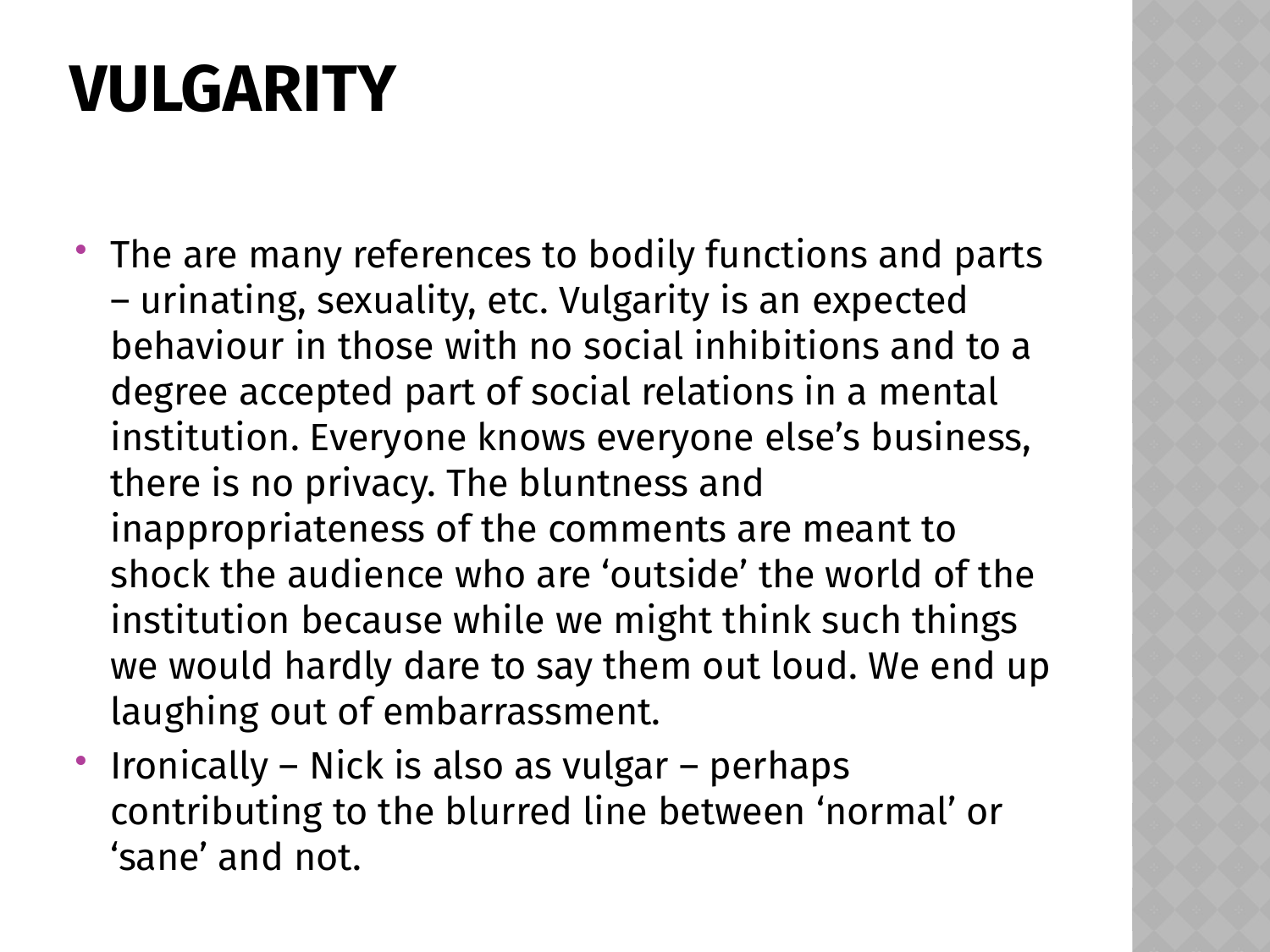

# Vulgarity
The are many references to bodily functions and parts – urinating, sexuality, etc. Vulgarity is an expected behaviour in those with no social inhibitions and to a degree accepted part of social relations in a mental institution. Everyone knows everyone else’s business, there is no privacy. The bluntness and inappropriateness of the comments are meant to shock the audience who are ‘outside’ the world of the institution because while we might think such things we would hardly dare to say them out loud. We end up laughing out of embarrassment.
Ironically – Nick is also as vulgar – perhaps contributing to the blurred line between ‘normal’ or ‘sane’ and not.